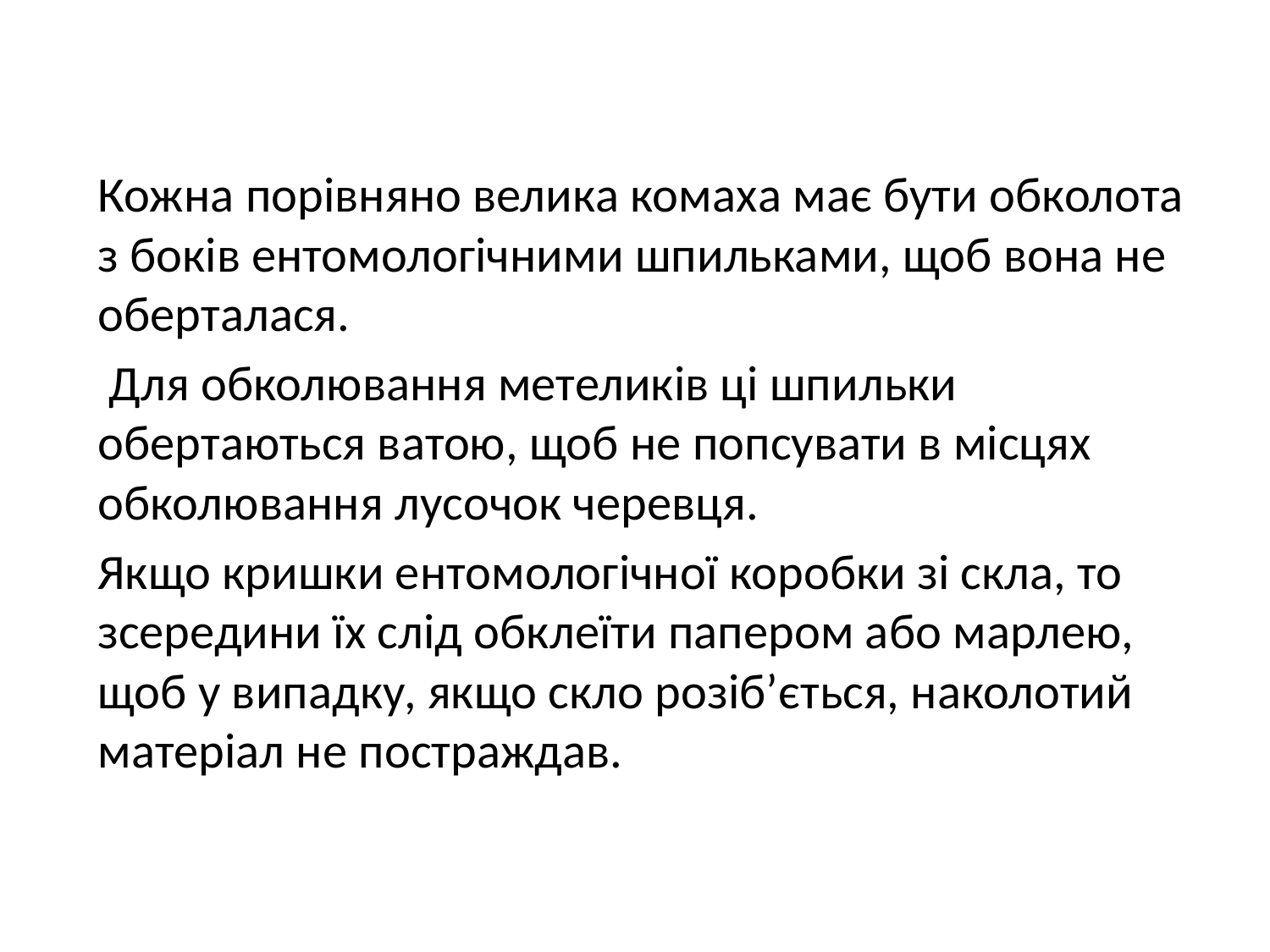

Кожна порівняно велика комаха має бути обколота з боків ентомологічними шпильками, щоб вона не оберталася.
 Для обколювання метеликів ці шпильки обертаються ватою, щоб не попсувати в місцях обколювання лусочок черевця.
Якщо кришки ентомологічної коробки зі скла, то зсередини їх слід обклеїти папером або марлею, щоб у випадку, якщо скло розіб’ється, наколотий матеріал не постраждав.